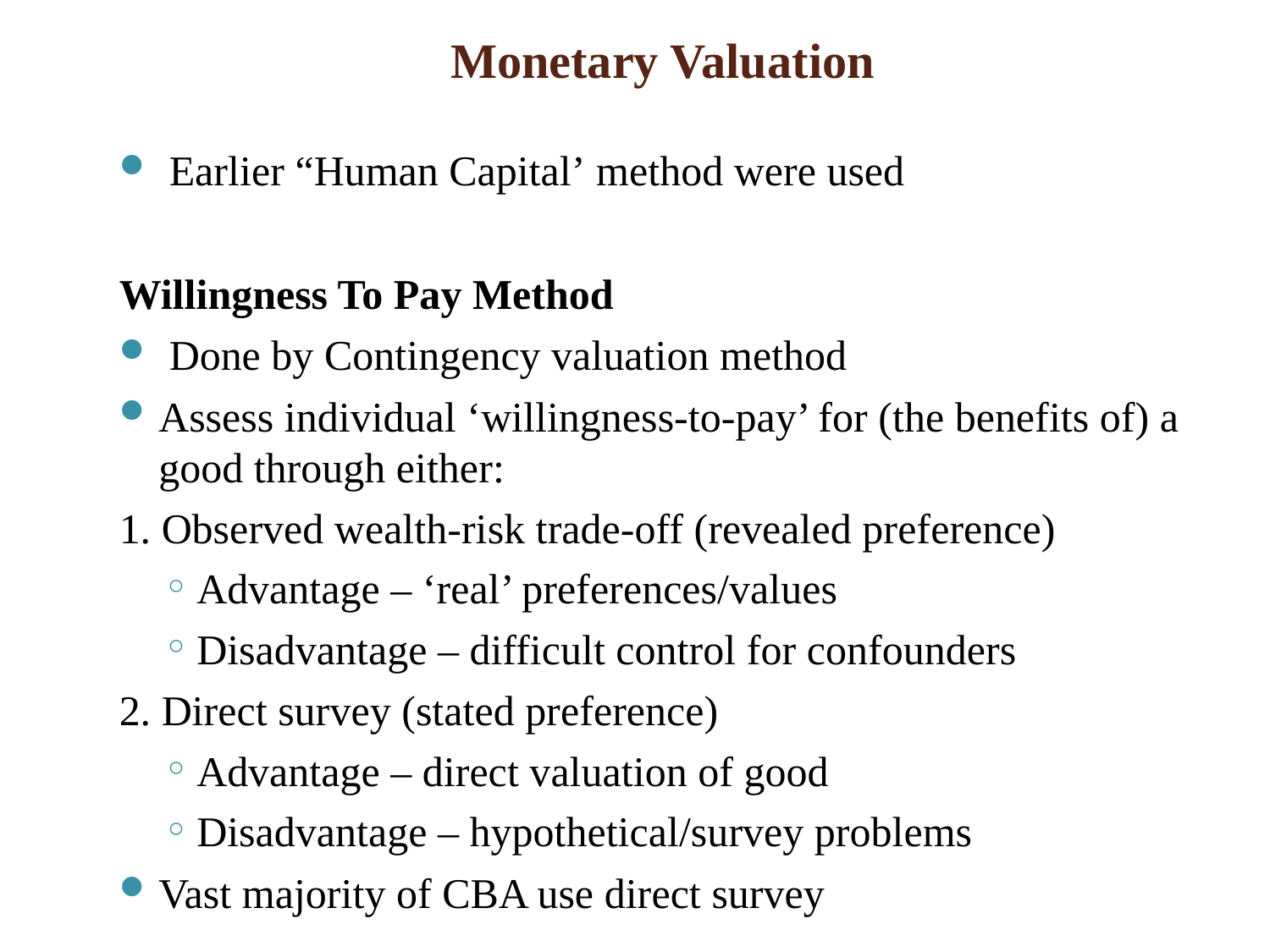

# Monetary Valuation
 Earlier “Human Capital’ method were used

Willingness To Pay Method
 Done by Contingency valuation method
Assess individual ‘willingness-to-pay’ for (the benefits of) a good through either:
1. Observed wealth-risk trade-off (revealed preference)
Advantage – ‘real’ preferences/values
Disadvantage – difficult control for confounders
2. Direct survey (stated preference)
Advantage – direct valuation of good
Disadvantage – hypothetical/survey problems
Vast majority of CBA use direct survey